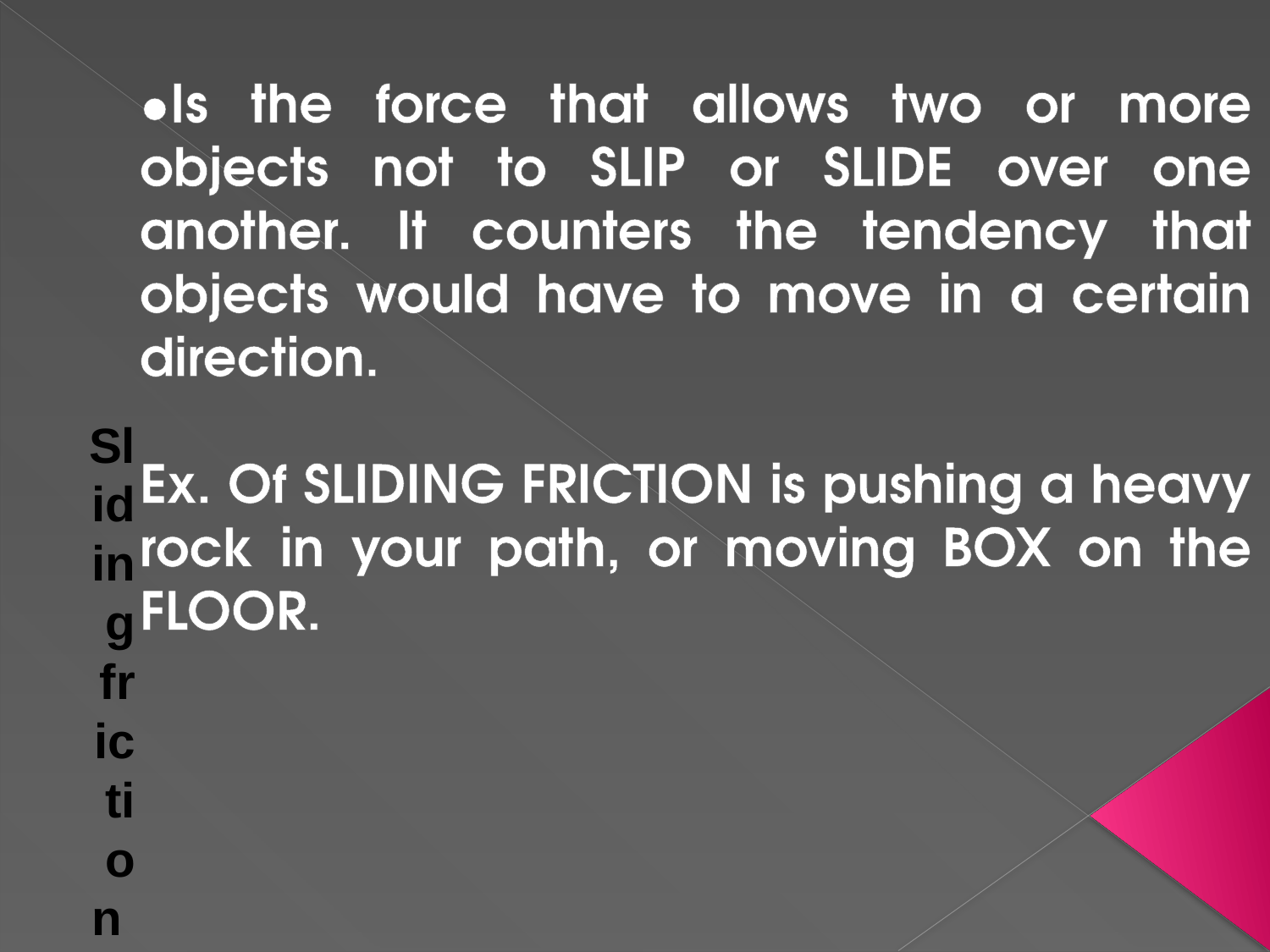

# Sliding friction

•Is the force that allows two or more objects not to SLIP or SLIDE over one another. It counters the tendency that objects would have to move in a certain direction.

Ex. Of SLIDING FRICTION is pushing a heavy rock in your path, or moving BOX on the FLOOR.